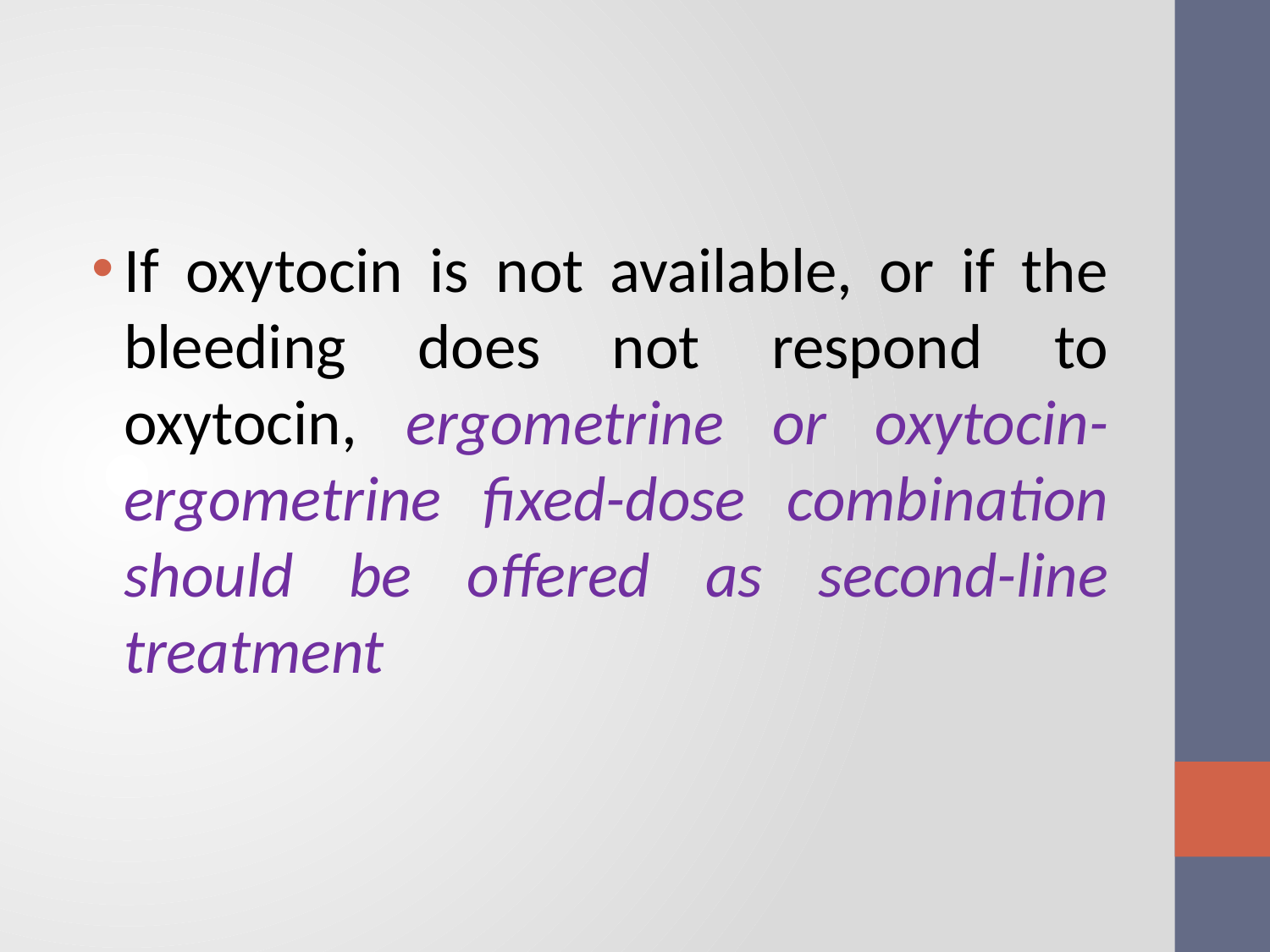

#
If oxytocin is not available, or if the bleeding does not respond to oxytocin, ergometrine or oxytocin-ergometrine fixed-dose combination should be offered as second-line treatment